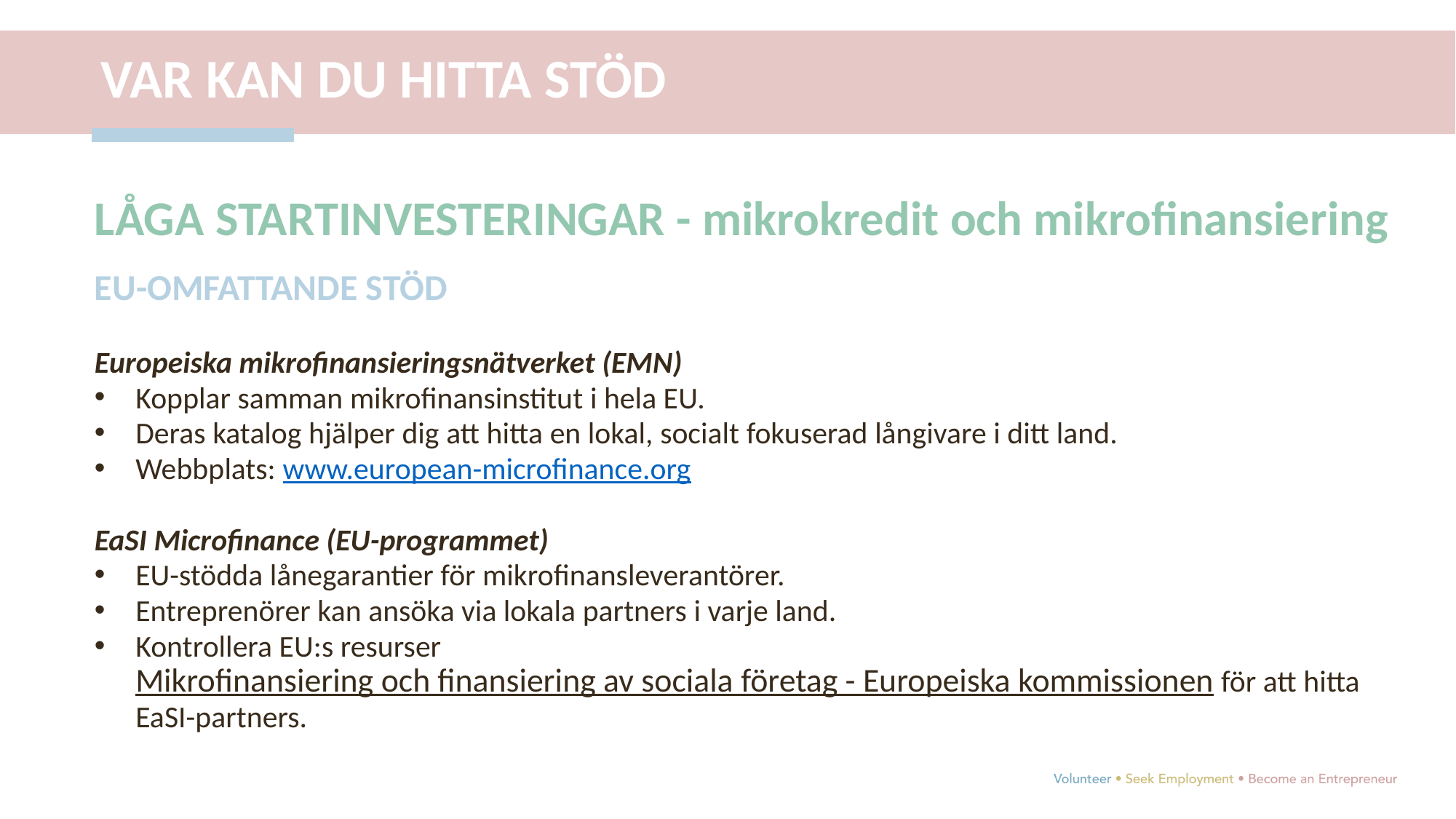

VAR KAN DU HITTA STÖD

LITE LÄSNING FÖR DJUPARE LÄRANDE
LÅGA STARTINVESTERINGAR - mikrokredit och mikrofinansiering
EU-OMFATTANDE STÖD

Europeiska mikrofinansieringsnätverket (EMN)
Kopplar samman mikrofinansinstitut i hela EU.
Deras katalog hjälper dig att hitta en lokal, socialt fokuserad långivare i ditt land.
Webbplats: www.european-microfinance.org

EaSI Microfinance (EU-programmet)
EU-stödda lånegarantier för mikrofinansleverantörer.
Entreprenörer kan ansöka via lokala partners i varje land.
Kontrollera EU:s resurser Mikrofinansiering och finansiering av sociala företag - Europeiska kommissionen för att hitta EaSI-partners.